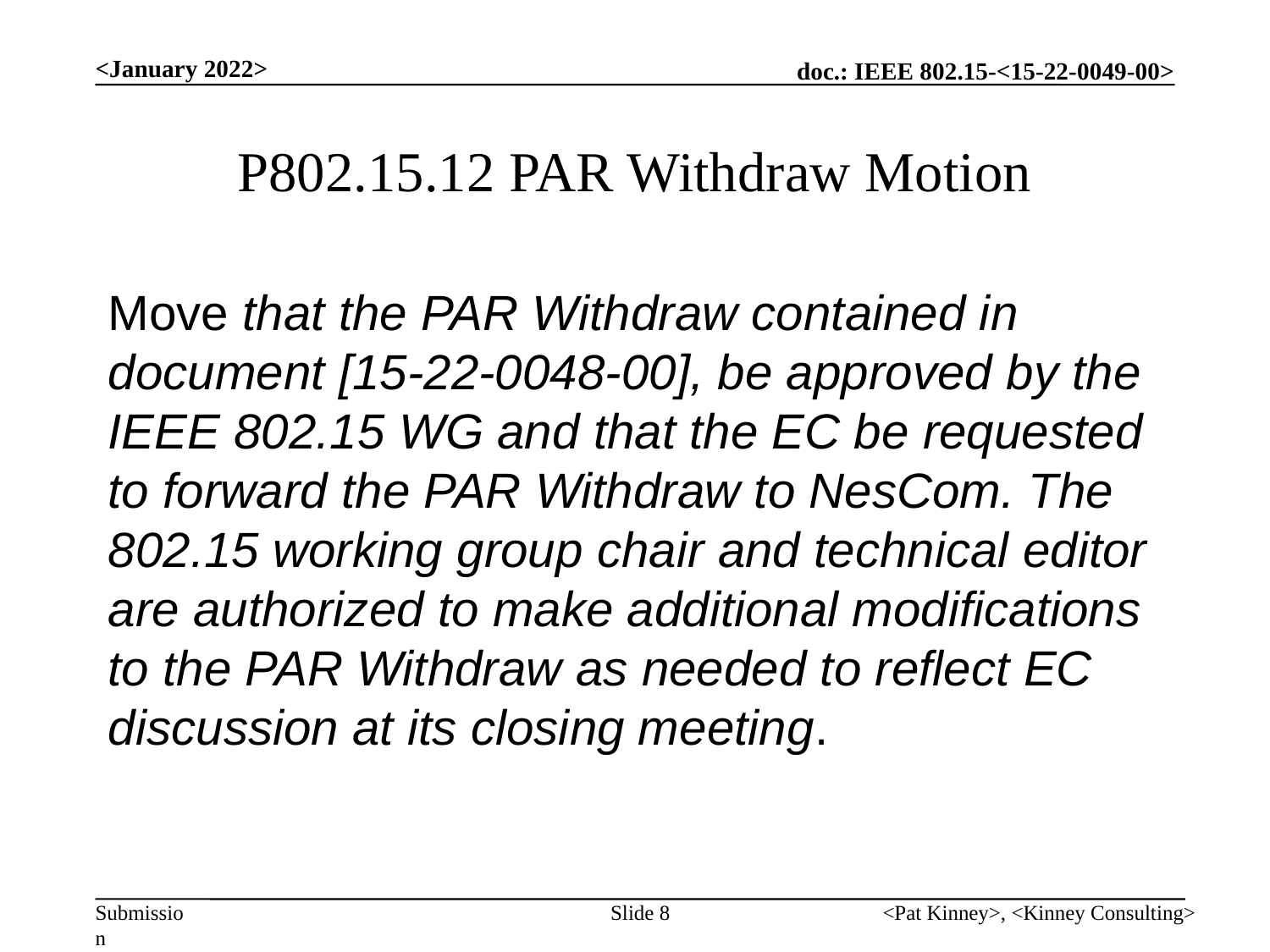

<January 2022>
# P802.15.12 PAR Withdraw Motion
Move that the PAR Withdraw contained in document [15-22-0048-00], be approved by the IEEE 802.15 WG and that the EC be requested to forward the PAR Withdraw to NesCom. The 802.15 working group chair and technical editor are authorized to make additional modifications to the PAR Withdraw as needed to reflect EC discussion at its closing meeting.

Slide 8
<Pat Kinney>, <Kinney Consulting>